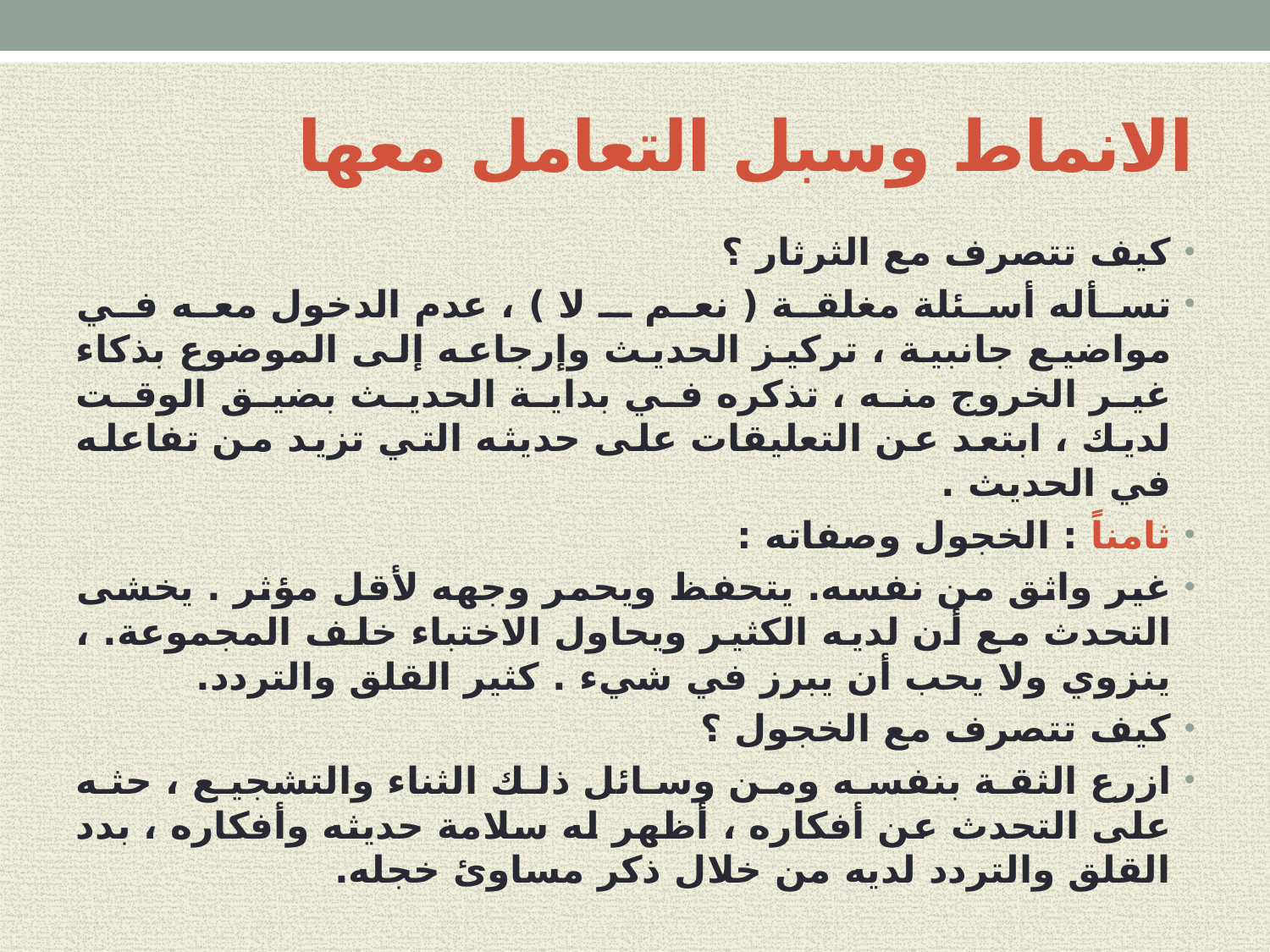

# الانماط وسبل التعامل معها
كيف تتصرف مع الثرثار ؟
تسأله أسئلة مغلقة ( نعم ـ لا ) ، عدم الدخول معه في مواضيع جانبية ، تركيز الحديث وإرجاعه إلى الموضوع بذكاء غير الخروج منه ، تذكره في بداية الحديث بضيق الوقت لديك ، ابتعد عن التعليقات على حديثه التي تزيد من تفاعله في الحديث .
ثامناً : الخجول وصفاته :
غير واثق من نفسه. يتحفظ ويحمر وجهه لأقل مؤثر . يخشى التحدث مع أن لديه الكثير ويحاول الاختباء خلف المجموعة. ، ينزوي ولا يحب أن يبرز في شيء . كثير القلق والتردد.
كيف تتصرف مع الخجول ؟
ازرع الثقة بنفسه ومن وسائل ذلك الثناء والتشجيع ، حثه على التحدث عن أفكاره ، أظهر له سلامة حديثه وأفكاره ، بدد القلق والتردد لديه من خلال ذكر مساوئ خجله.